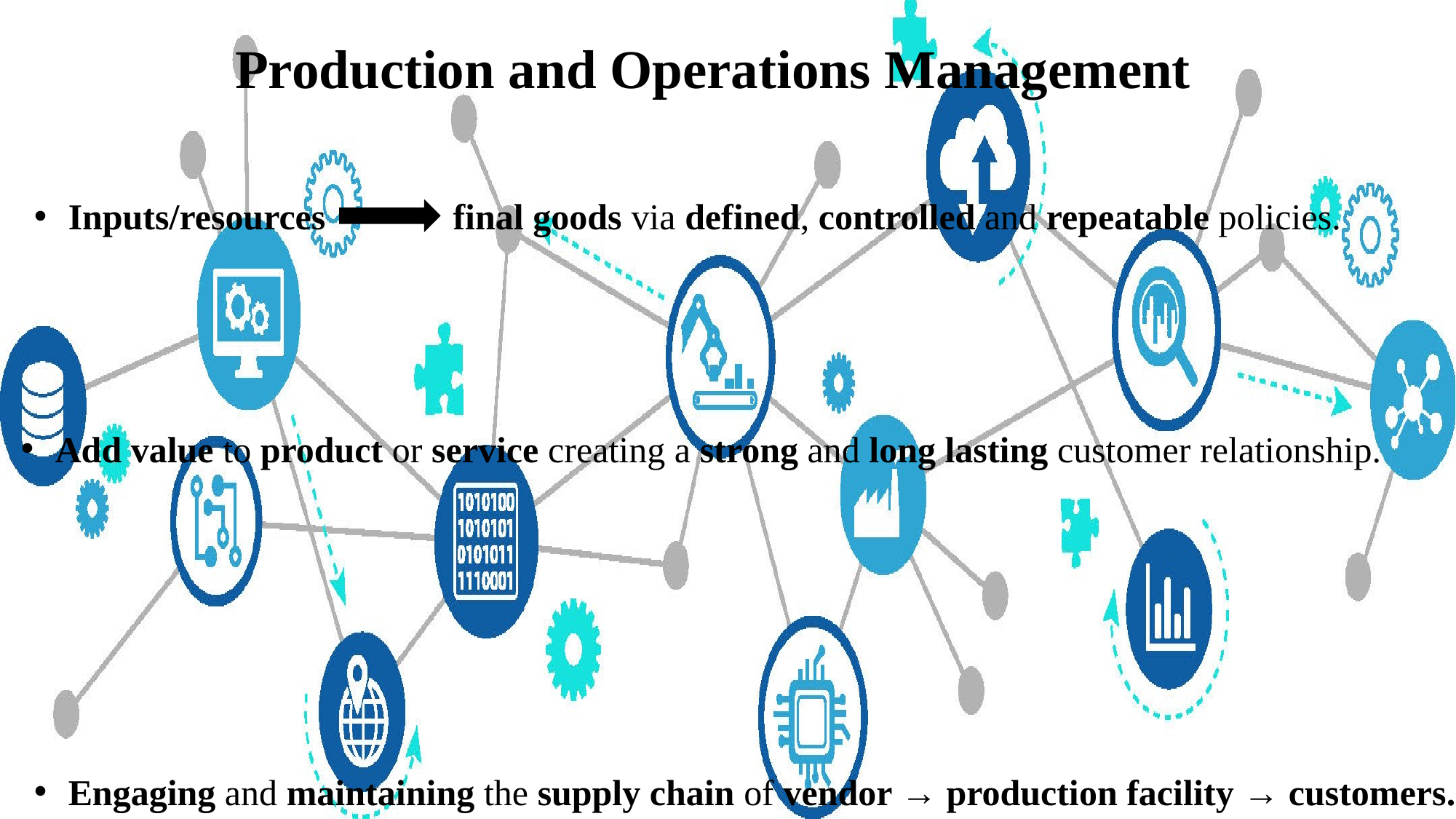

Production and Operations Management
Inputs/resources              final goods via defined, controlled and repeatable policies.

Add value to product or service creating a strong and long lasting customer relationship.
Engaging and maintaining the supply chain of vendor → production facility → customers.